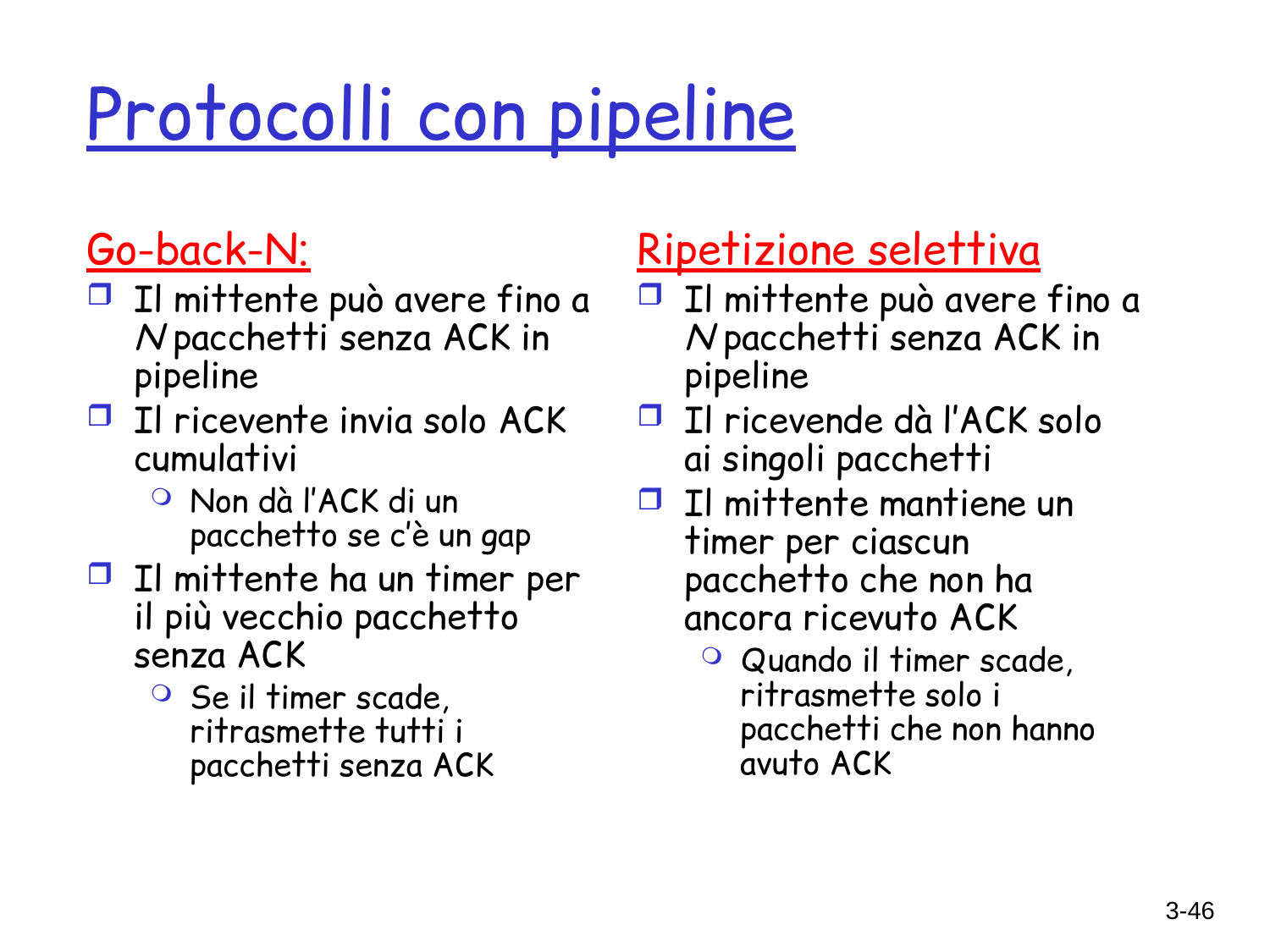

Protocolli con pipeline
Go-back-N:
Il mittente può avere fino a N pacchetti senza ACK in pipeline
Il ricevente invia solo ACK cumulativi
Non dà l’ACK di un pacchetto se c’è un gap
Il mittente ha un timer per il più vecchio pacchetto senza ACK
Se il timer scade, ritrasmette tutti i pacchetti senza ACK
Ripetizione selettiva
Il mittente può avere fino a N pacchetti senza ACK in pipeline
Il ricevende dà l’ACK solo ai singoli pacchetti
Il mittente mantiene un timer per ciascun pacchetto che non ha ancora ricevuto ACK
Quando il timer scade, ritrasmette solo i pacchetti che non hanno avuto ACK

3-46